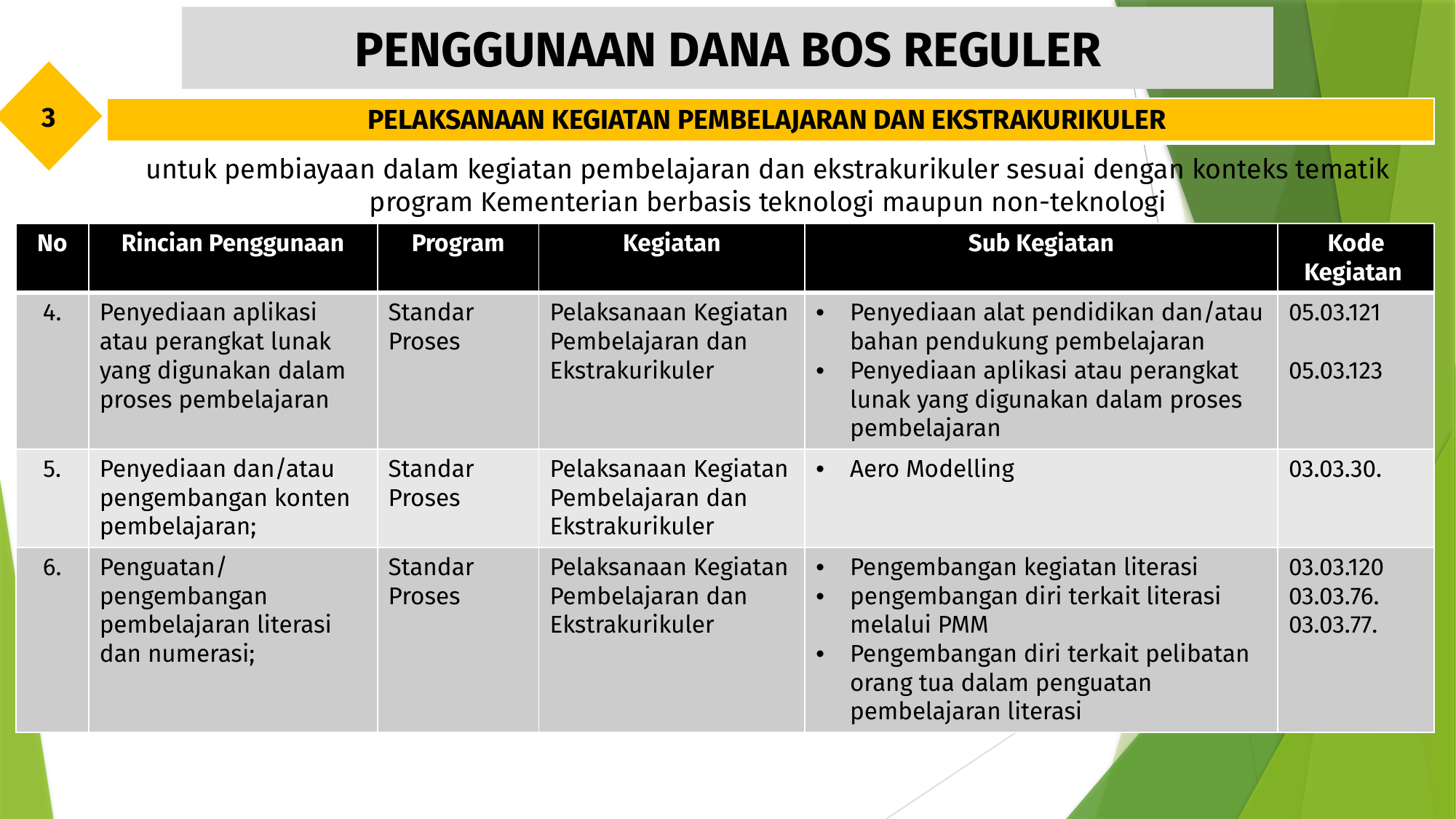

PENGGUNAAN DANA BOS REGULER
3
| PELAKSANAAN KEGIATAN PEMBELAJARAN DAN EKSTRAKURIKULER |
| --- |
untuk pembiayaan dalam kegiatan pembelajaran dan ekstrakurikuler sesuai dengan konteks tematik program Kementerian berbasis teknologi maupun non-teknologi
| No | Rincian Penggunaan | Program | Kegiatan | Sub Kegiatan | Kode Kegiatan |
| --- | --- | --- | --- | --- | --- |
| 4. | Penyediaan aplikasi atau perangkat lunak yang digunakan dalam proses pembelajaran | Standar Proses | Pelaksanaan Kegiatan Pembelajaran dan Ekstrakurikuler | Penyediaan alat pendidikan dan/atau bahan pendukung pembelajaran Penyediaan aplikasi atau perangkat lunak yang digunakan dalam proses pembelajaran | 05.03.121 05.03.123 |
| 5. | Penyediaan dan/atau pengembangan konten pembelajaran; | Standar Proses | Pelaksanaan Kegiatan Pembelajaran dan Ekstrakurikuler | Aero Modelling | 03.03.30. |
| 6. | Penguatan/pengembangan pembelajaran literasi dan numerasi; | Standar Proses | Pelaksanaan Kegiatan Pembelajaran dan Ekstrakurikuler | Pengembangan kegiatan literasi pengembangan diri terkait literasi melalui PMM Pengembangan diri terkait pelibatan orang tua dalam penguatan pembelajaran literasi | 03.03.120 03.03.76. 03.03.77. |